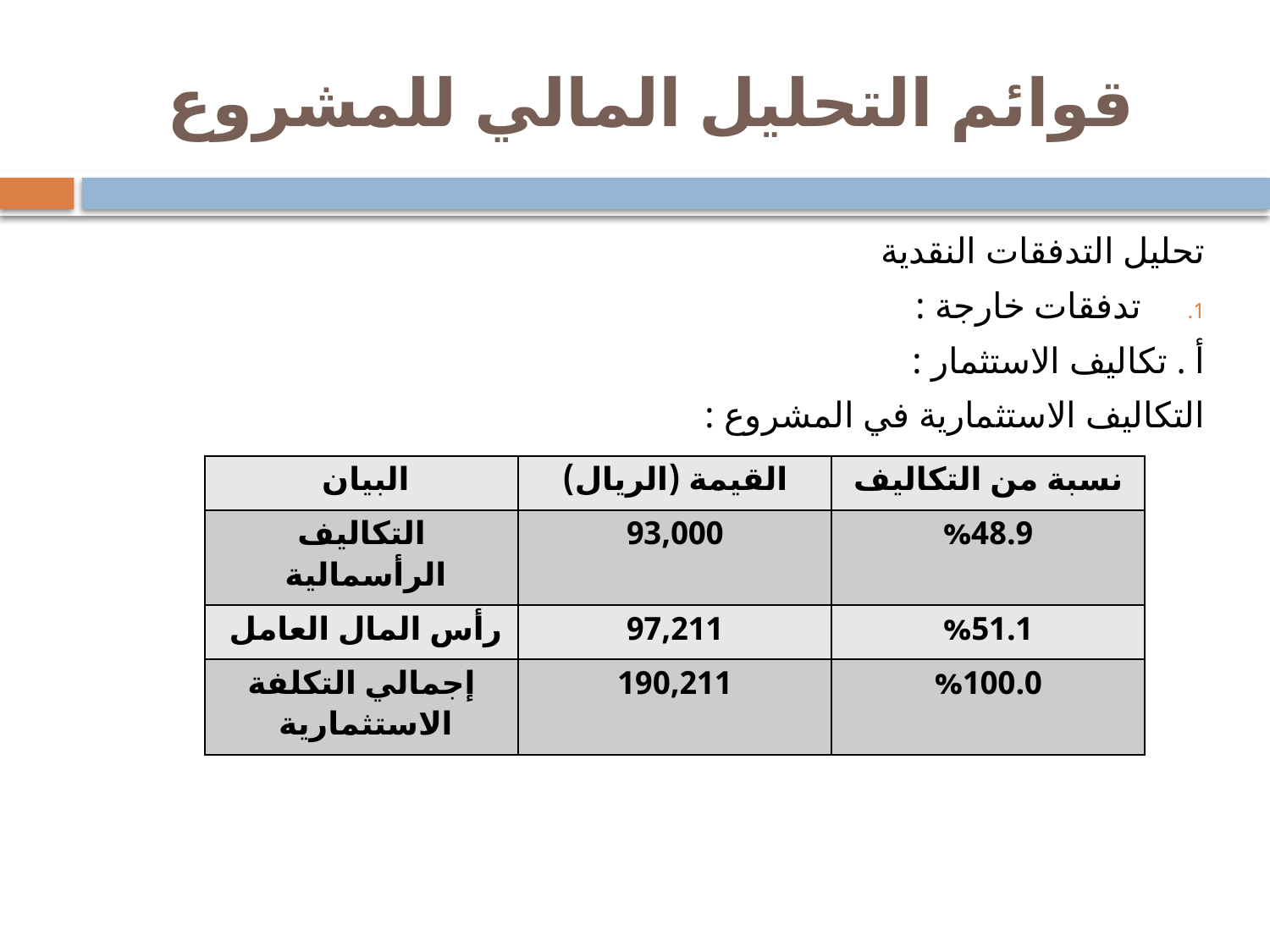

# قوائم التحليل المالي للمشروع
تحليل التدفقات النقدية
تدفقات خارجة :
أ . تكاليف الاستثمار :
التكاليف الاستثمارية في المشروع :

| البيان | القيمة (الريال) | نسبة من التكاليف |
| --- | --- | --- |
| التكاليف الرأسمالية | 93,000 | %48.9 |
| رأس المال العامل | 97,211 | %51.1 |
| إجمالي التكلفة الاستثمارية | 190,211 | %100.0 |